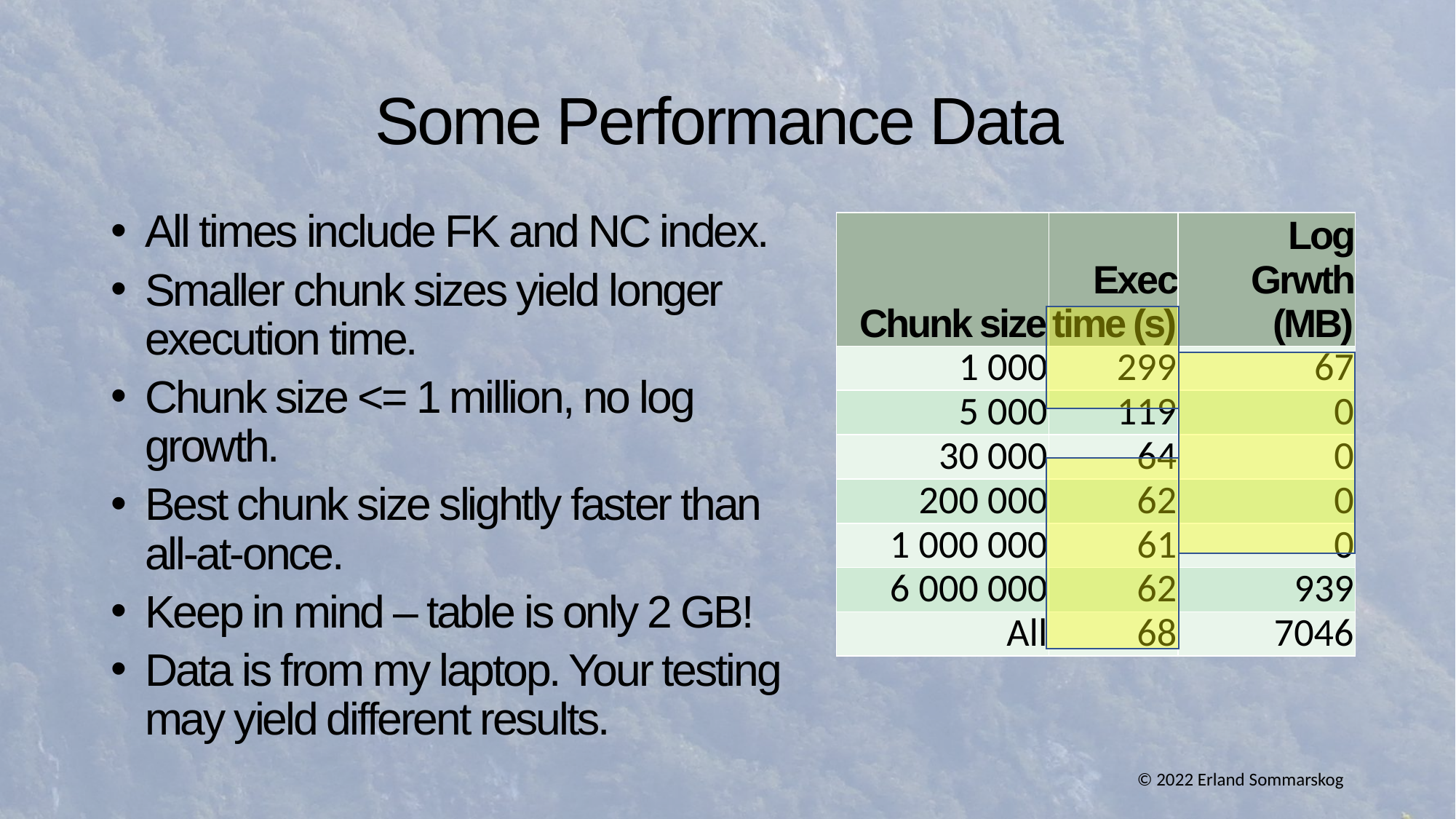

# Some Performance Data
All times include FK and NC index.
Smaller chunk sizes yield longer execution time.
Chunk size <= 1 million, no log growth.
Best chunk size slightly faster than all-at-once.
Keep in mind – table is only 2 GB!
Data is from my laptop. Your testing may yield different results.

| Chunk size | Exec time (s) | Log Grwth (MB) |
| --- | --- | --- |
| 1 000 | 299 | 67 |
| 5 000 | 119 | 0 |
| 30 000 | 64 | 0 |
| 200 000 | 62 | 0 |
| 1 000 000 | 61 | 0 |
| 6 000 000 | 62 | 939 |
| All | 68 | 7046 |

© 2022 Erland Sommarskog